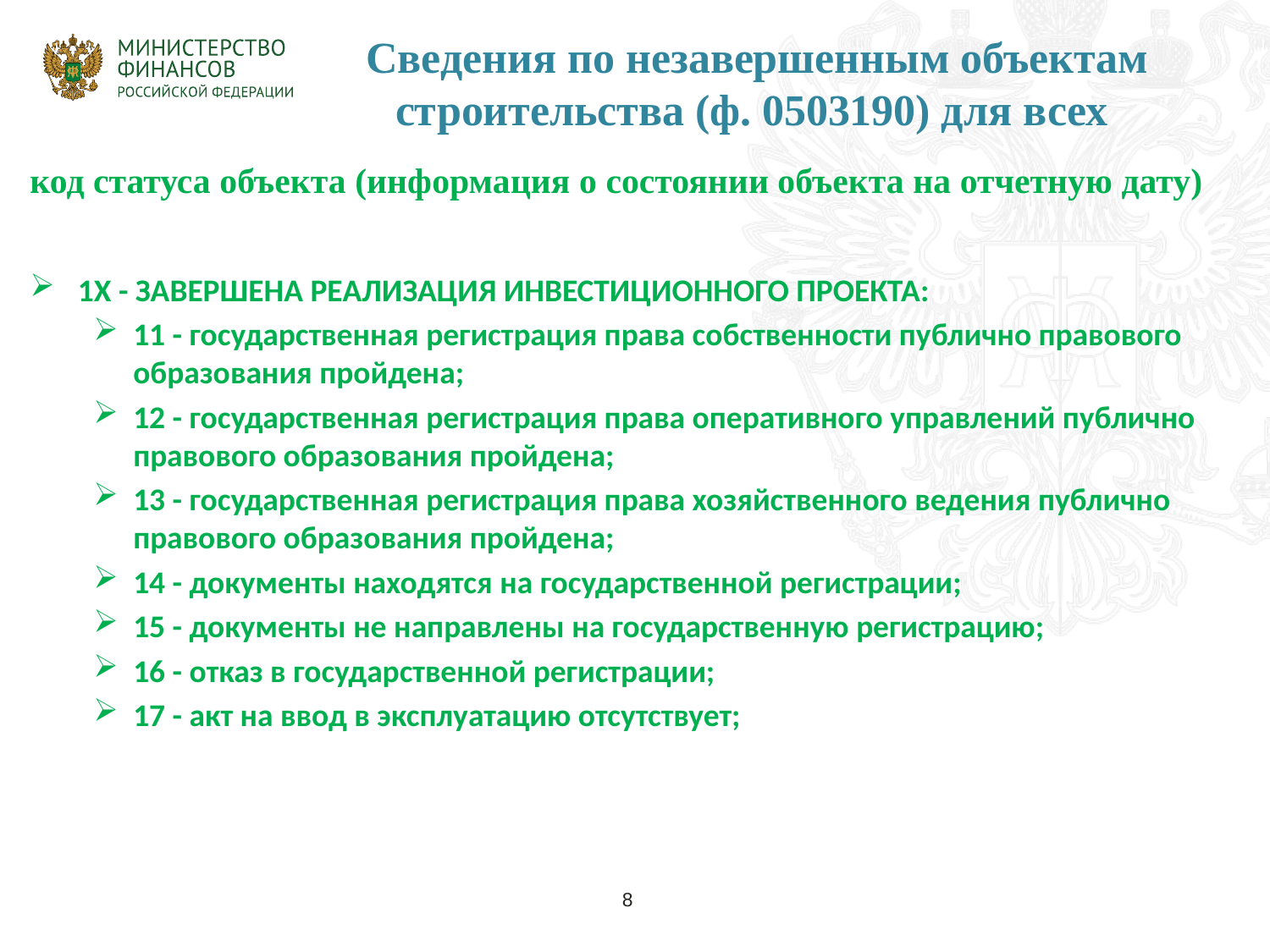

# Сведения по незавершенным объектам строительства (ф. 0503190) для всех
код статуса объекта (информация о состоянии объекта на отчетную дату)

1Х - ЗАВЕРШЕНА РЕАЛИЗАЦИЯ ИНВЕСТИЦИОННОГО ПРОЕКТА:
11 - государственная регистрация права собственности публично правового образования пройдена;
12 - государственная регистрация права оперативного управлений публично правового образования пройдена;
13 - государственная регистрация права хозяйственного ведения публично правового образования пройдена;
14 - документы находятся на государственной регистрации;
15 - документы не направлены на государственную регистрацию;
16 - отказ в государственной регистрации;
17 - акт на ввод в эксплуатацию отсутствует;

8